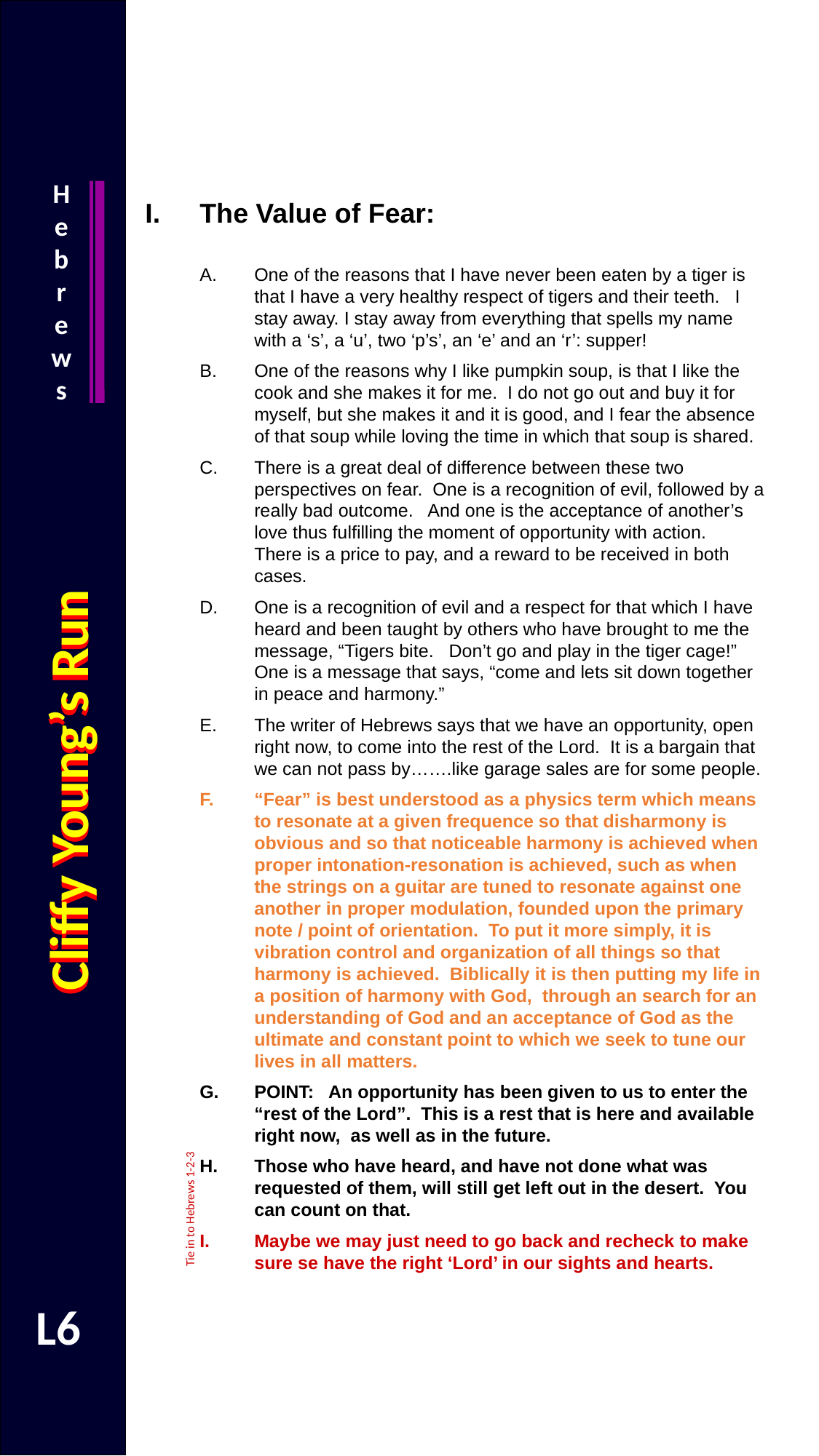

Hebrews

The Value of Fear:

One of the reasons that I have never been eaten by a tiger is that I have a very healthy respect of tigers and their teeth.   I stay away. I stay away from everything that spells my name with a ‘s’, a ‘u’, two ‘p’s’, an ‘e’ and an ‘r’: supper!
One of the reasons why I like pumpkin soup, is that I like the cook and she makes it for me.  I do not go out and buy it for myself, but she makes it and it is good, and I fear the absence of that soup while loving the time in which that soup is shared.
There is a great deal of difference between these two perspectives on fear.  One is a recognition of evil, followed by a really bad outcome.   And one is the acceptance of another’s love thus fulfilling the moment of opportunity with action.   There is a price to pay, and a reward to be received in both cases.
One is a recognition of evil and a respect for that which I have heard and been taught by others who have brought to me the message, “Tigers bite.   Don’t go and play in the tiger cage!”   One is a message that says, “come and lets sit down together in peace and harmony.”
The writer of Hebrews says that we have an opportunity, open right now, to come into the rest of the Lord.  It is a bargain that we can not pass by…….like garage sales are for some people.
“Fear” is best understood as a physics term which means to resonate at a given frequence so that disharmony is obvious and so that noticeable harmony is achieved when proper intonation-resonation is achieved, such as when the strings on a guitar are tuned to resonate against one another in proper modulation, founded upon the primary note / point of orientation.  To put it more simply, it is vibration control and organization of all things so that harmony is achieved.  Biblically it is then putting my life in a position of harmony with God,  through an search for an understanding of God and an acceptance of God as the ultimate and constant point to which we seek to tune our lives in all matters.
POINT:   An opportunity has been given to us to enter the “rest of the Lord”.  This is a rest that is here and available right now,  as well as in the future.
Those who have heard, and have not done what was requested of them, will still get left out in the desert.  You can count on that.
Maybe we may just need to go back and recheck to make sure se have the right ‘Lord’ in our sights and hearts.

Cliffy Young’s Run
Cliffy Young’s Run
Tie in to Hebrews 1-2-3
L6